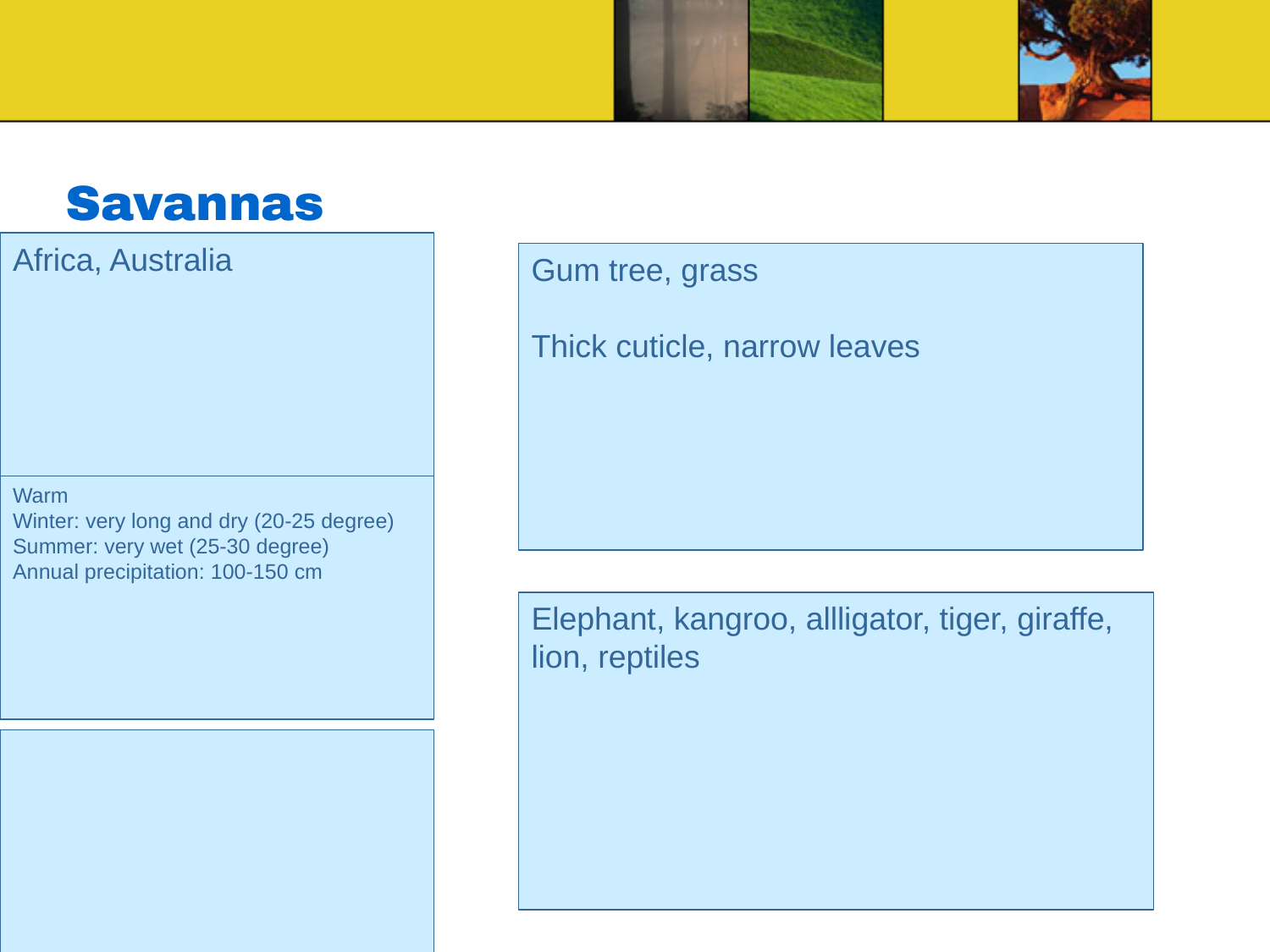

# Savannas
Africa, Australia
Gum tree, grass

Thick cuticle, narrow leaves

Warm
Winter: very long and dry (20-25 degree)
Summer: very wet (25-30 degree)
Annual precipitation: 100-150 cm
Elephant, kangroo, allligator, tiger, giraffe, lion, reptiles